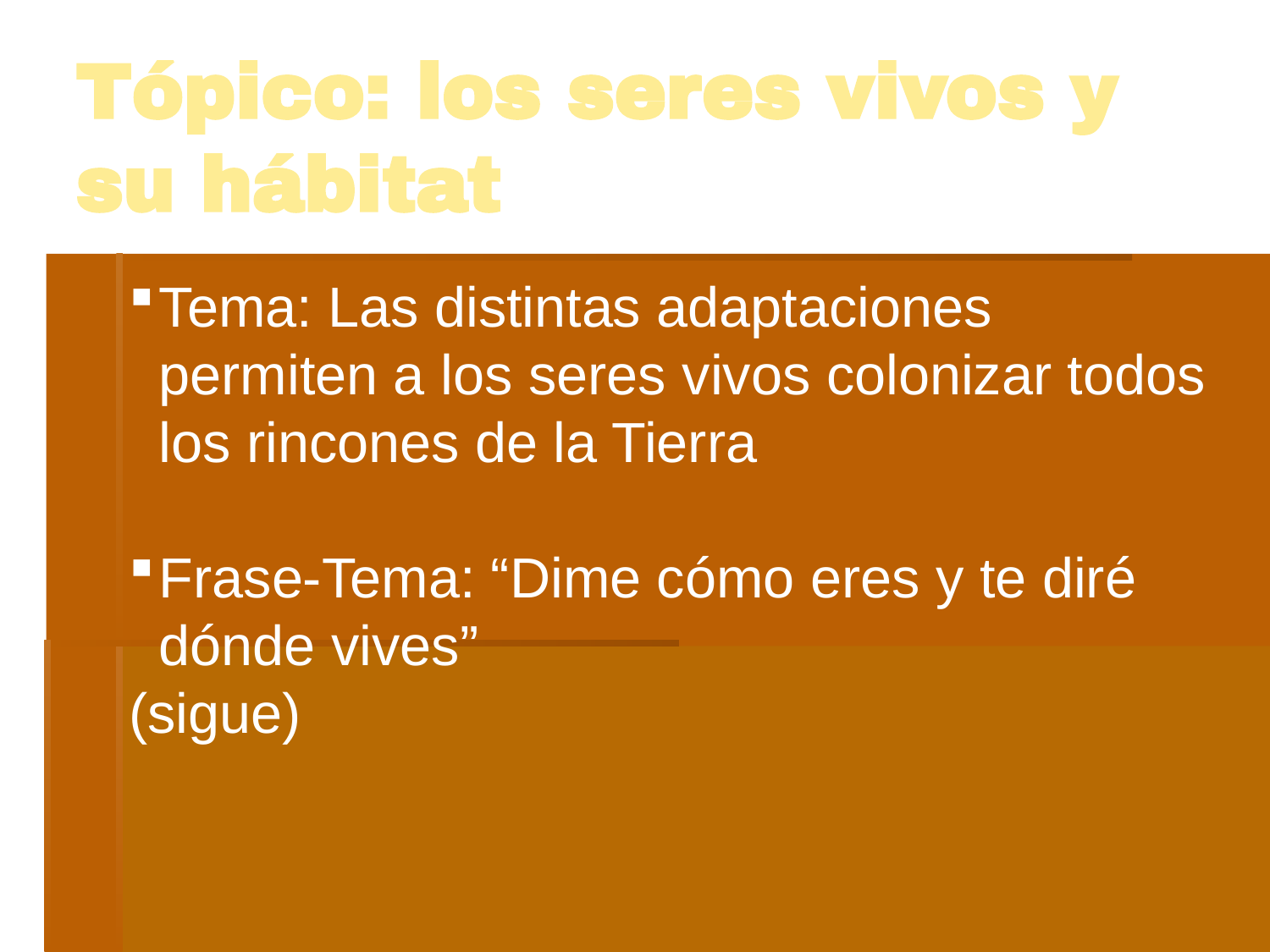

Tópico: los seres vivos y su hábitat
Tema: Las distintas adaptaciones permiten a los seres vivos colonizar todos los rincones de la Tierra

Frase-Tema: “Dime cómo eres y te diré dónde vives”
(sigue)